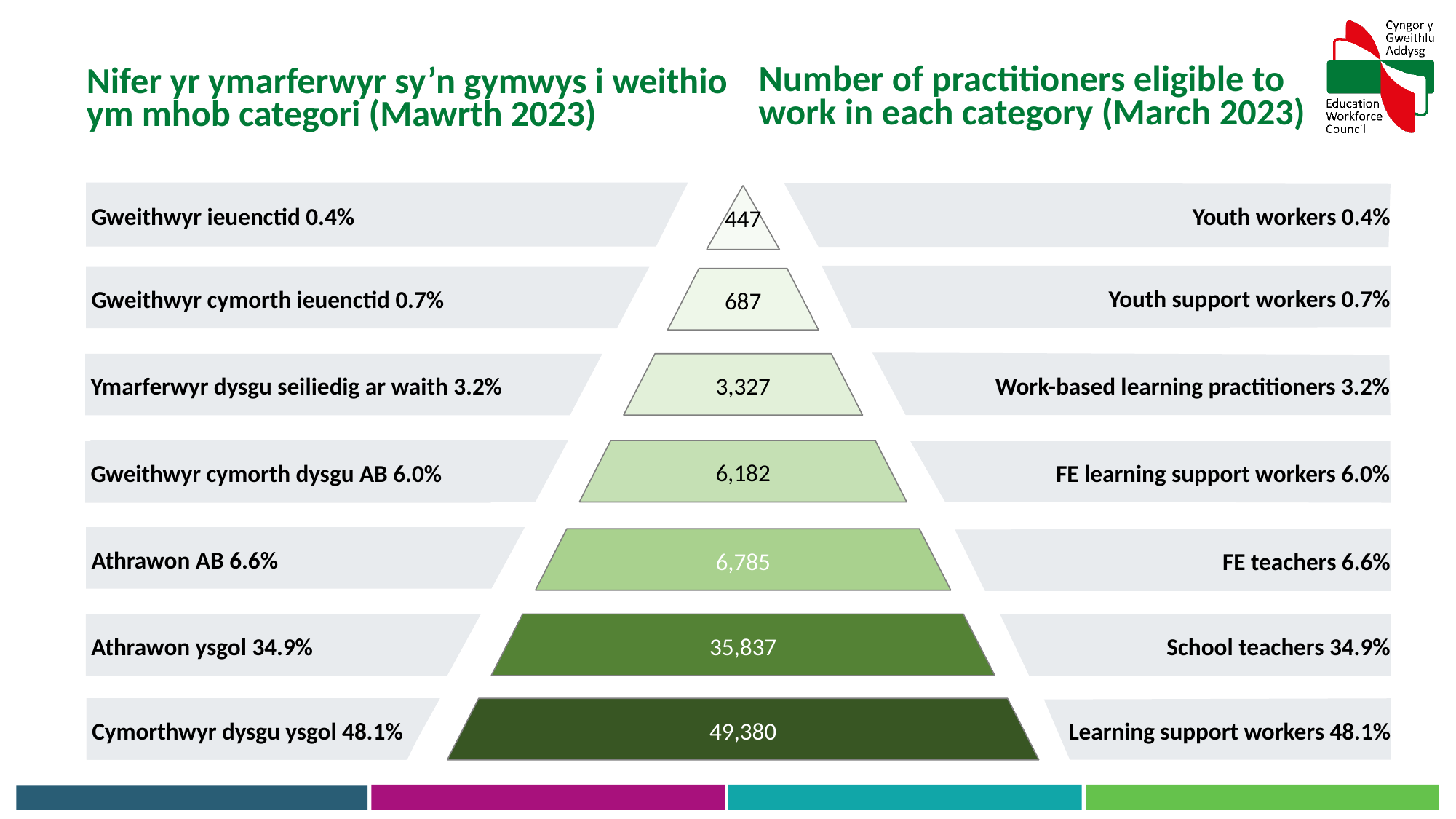

Number of practitioners eligible to work in each category (March 2023)
Nifer yr ymarferwyr sy’n gymwys i weithio ym mhob categori (Mawrth 2023)

 Gweithwyr ieuenctid 0.4%

447

 Gweithwyr cymorth ieuenctid 0.7%
687
 Ymarferwyr dysgu seiliedig ar waith 3.2%
3,327

6,182
 Athrawon AB 6.6%
6,785
35,837
 Athrawon ysgol 34.9%

49,380
 Youth workers 0.4%
 Youth support workers 0.7%
 Work-based learning practitioners 3.2%
 Gweithwyr cymorth dysgu AB 6.0%
 FE learning support workers 6.0%
 FE teachers 6.6%
 School teachers 34.9%
 Cymorthwyr dysgu ysgol 48.1%
 Learning support workers 48.1%